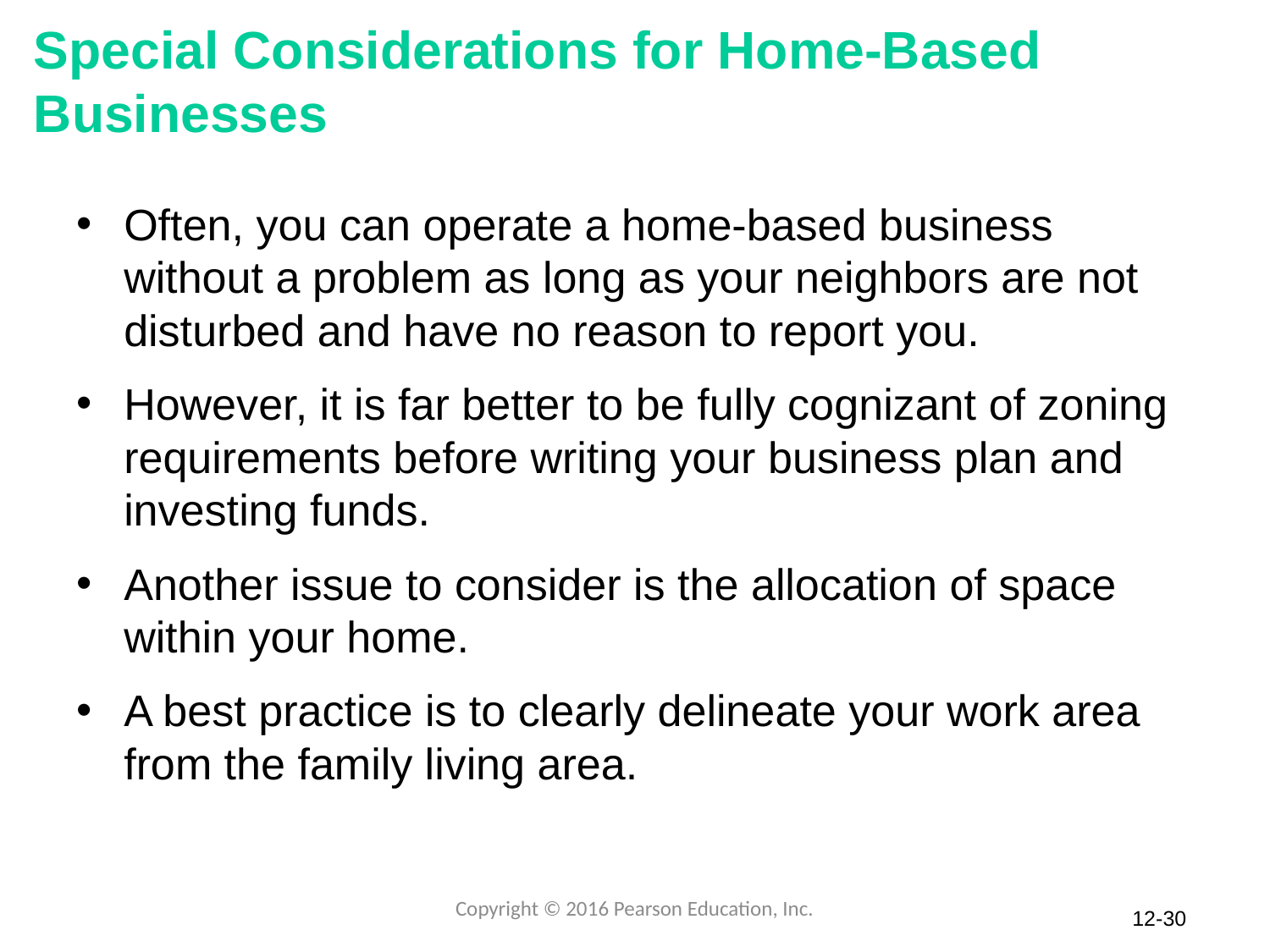

# Special Considerations for Home-Based Businesses
Often, you can operate a home-based business without a problem as long as your neighbors are not disturbed and have no reason to report you.

However, it is far better to be fully cognizant of zoning requirements before writing your business plan and investing funds.

Another issue to consider is the allocation of space within your home.

A best practice is to clearly delineate your work area from the family living area.
Copyright © 2016 Pearson Education, Inc.